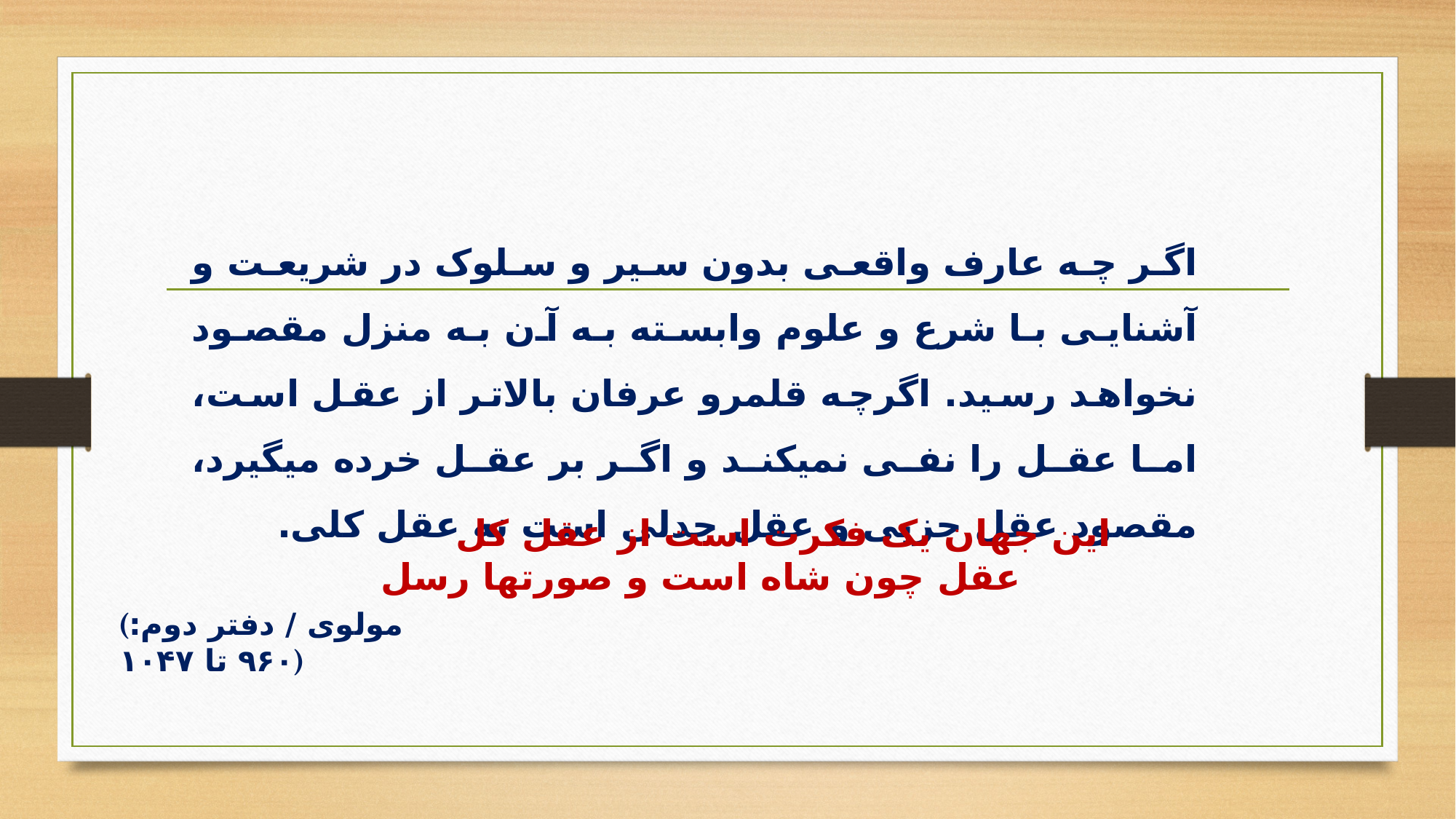

اگر چه عارف واقعی بدون سیر و سلوک در شریعت و آشنایی با شرع و علوم وابسته به آن به منزل مقصود نخواهد رسید. اگرچه قلمرو عرفان بالاتر از عقل است، اما عقل را نفی نمی­کند و اگر بر عقل خرده می­گیرد، مقصود عقل جزیی و عقل جدلی است نه عقل کلی.

این جهان یک فکرت است از عقل کل              عقل چون شاه است و صورت­ها رسل
(مولوی / دفتر دوم: ۹۶۰ تا ۱۰۴۷)